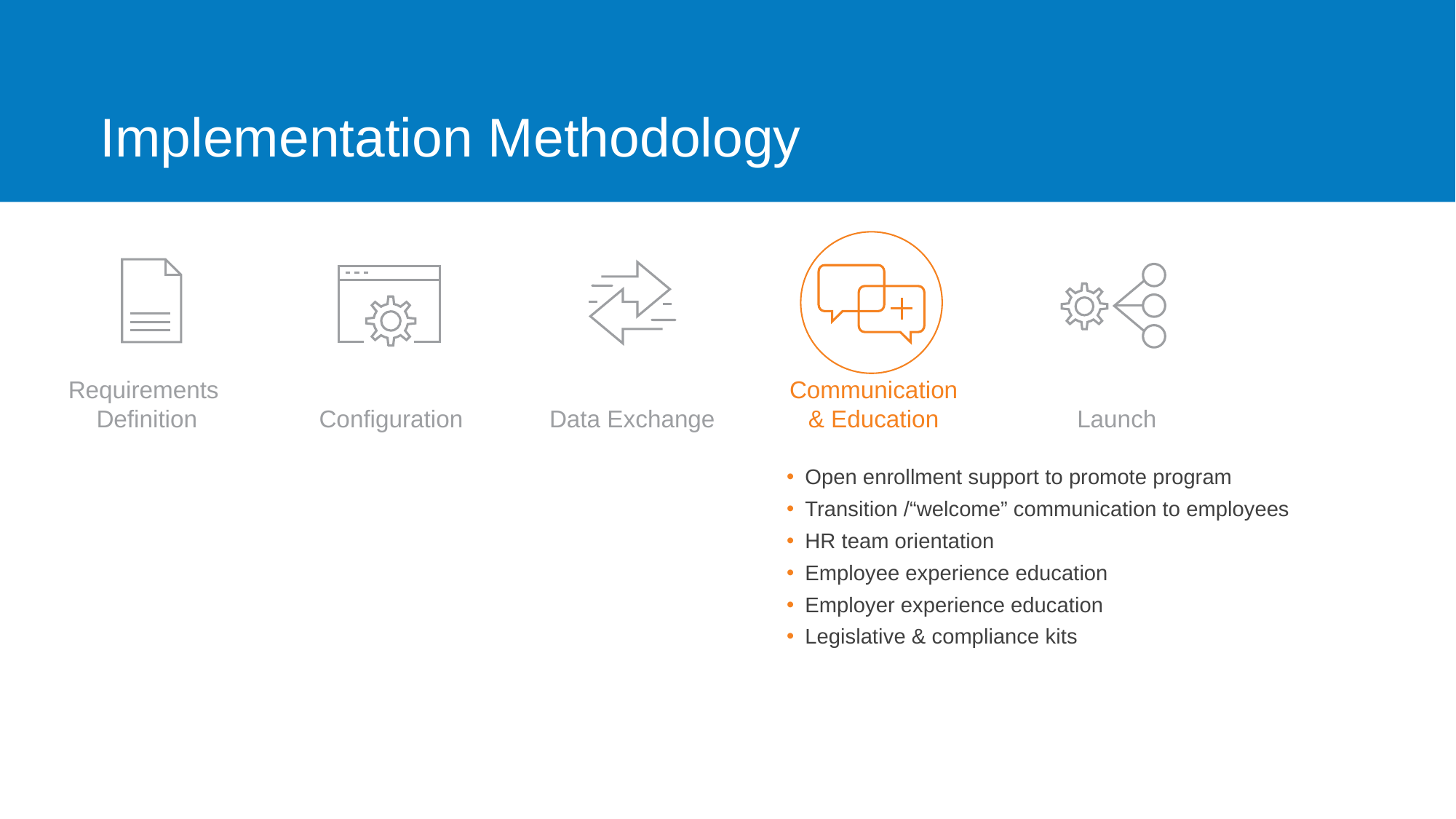

# Implementation Methodology

Requirements
Definition
Communication
& Education
Configuration
Data Exchange
Launch
Open enrollment support to promote program
Transition /“welcome” communication to employees
HR team orientation
Employee experience education
Employer experience education
Legislative & compliance kits